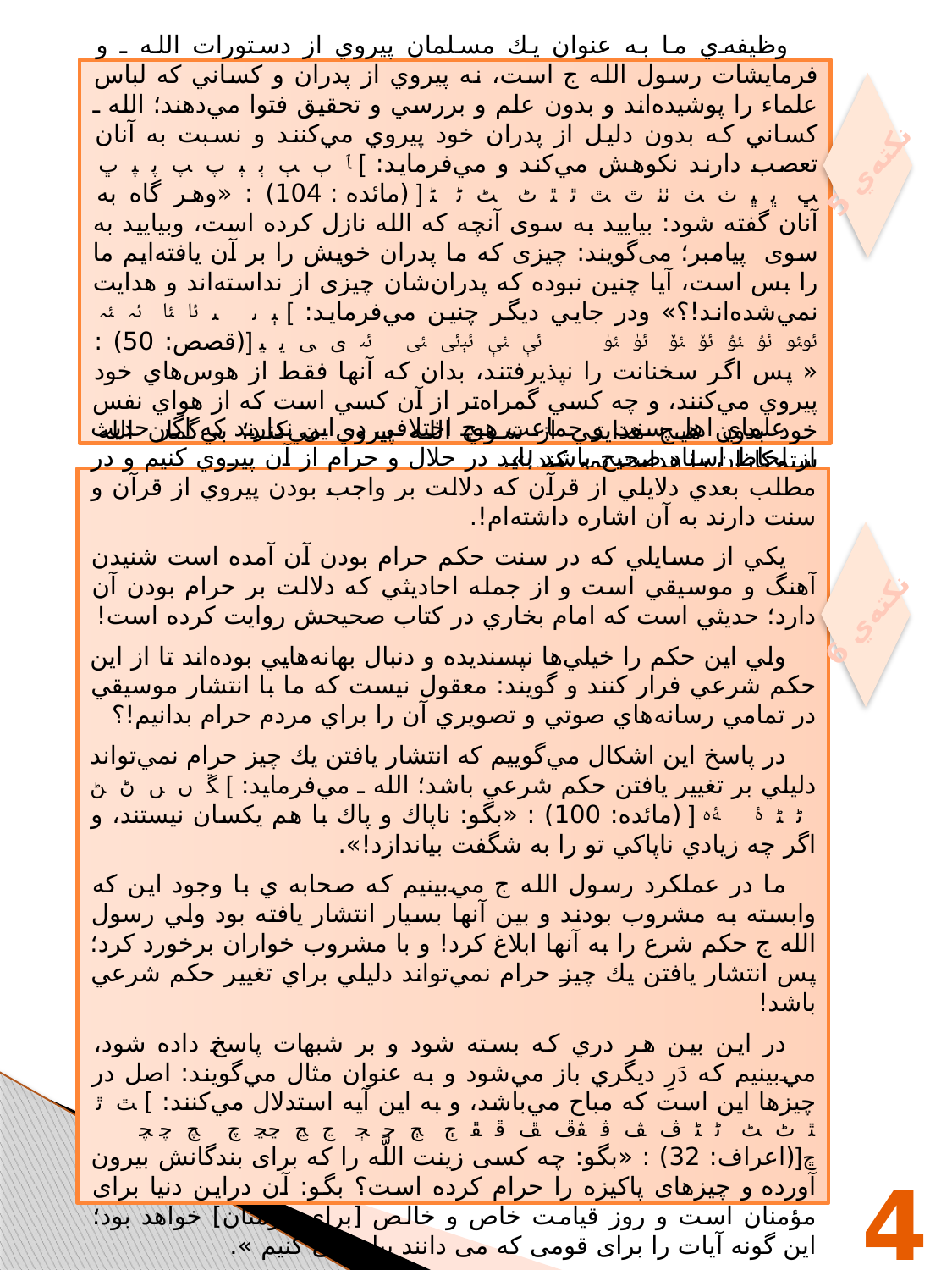

وظيفه‌ي ما به عنوان يك مسلمان پيروي از دستورات الله ـ و فرمايشات رسول الله ج است، نه پيروي از پدران و كساني كه لباس علماء را پوشيده‌اند و بدون علم و بررسي و تحقيق فتوا مي‌دهند؛ الله ـ كساني كه بدون دليل از پدران خود پيروي مي‌كنند و نسبت به آنان تعصب دارند نكوهش مي‌كند و مي‌فرمايد: ] ﭑ  ﭒ  ﭓ  ﭔ  ﭕ  ﭖ  ﭗ  ﭘ  ﭙ  ﭚ  ﭛ   ﭜ  ﭝ  ﭞ  ﭟ  ﭠﭡ  ﭢ  ﭣ  ﭤ  ﭥ  ﭦ   ﭧ  ﭨ   ﭩ [ (مائده : 104) : «وهر گاه به آنان گفته شود: بیایید به سوی آنچه که الله نازل کرده است، وبیایید به سوی  پیامبر؛ می‌گویند: چیزی که ما پدران خویش را بر آن یافته‌ایم ما را بس است، آیا چنين نبوده كه پدران‌شان چیزی از نداسته‌اند و هدايت نمي‌شده‌اند!؟» ودر جايي ديگر چنين مي‌فرمايد: ] ﯧ  ﯨ     ﯩ  ﯪ  ﯫ   ﯬ  ﯭ  ﯮﯯ  ﯰ  ﯱ  ﯲ  ﯳ   ﯴ  ﯵ         ﯶ  ﯷ  ﯸﯹ  ﯺ     ﯻ  ﯼ  ﯽ  ﯾ  ﯿ [(قصص: 50) : « پس اگر سخنانت را نپذيرفتند، بدان كه آنها فقط از هوس‌هاي خود پيروي مي‌كنند، و چه كسي گمراه‌تر از آن كسي است كه از هواي نفس خود بدون هيچ هدايتي از سوي الله پيروي مي‌كند؛ بي‌گمان الله ستم‌كاران را هدايت نمي‌كند!».

نكته‌ي 5
علماي اهل سنت و جماعت هيچ اختلافي در اين ندارند كه اگر حديث از لحاظ اسناد صحيح باشد بايد در حلال و حرام از آن پيروي كنيم و در مطلب بعدي دلايلي از قرآن كه دلالت بر واجب بودن پيروي از قرآن و سنت دارند به آن اشاره‌ داشته‌ام!.
يكي از مسايلي كه در سنت حكم حرام بودن آن آمده است شنيدن آهنگ و موسيقي است و از جمله احاديثي كه دلالت بر حرام بودن آن دارد؛ حديثي است كه امام بخاري در كتاب صحيحش روايت كرده است!
ولي اين حكم را خيلي‌ها نپسنديده و دنبال بهانه‌هايي بوده‌اند تا از اين حكم شرعي فرار كنند و گويند: معقول نيست كه ما با انتشار موسيقي در تمامي رسانه‌هاي صوتي و تصويري آن را براي مردم حرام بدانيم!؟
در پاسخ اين اشكال مي‌گوييم كه انتشار يافتن يك چيز حرام نمي‌تواند دليلي بر تغيير يافتن حكم شرعي باشد؛ الله ـ مي‌فرمايد: ] ﮝ  ﮞ  ﮟ  ﮠ  ﮡ   ﮢ  ﮣ  ﮤ     ﮥﮦ [ (مائده: 100) : «بگو: ناپاك و پاك با هم يكسان نيستند، و اگر چه زيادي ناپاكي تو را به شگفت بياندازد!».
ما در عملكرد رسول الله ج مي‌بينيم كه صحابه ي با وجود اين كه وابسته به مشروب بودند و بين آنها بسيار انتشار يافته بود ولي رسول الله ج حكم شرع را به آنها ابلاغ كرد! و با مشروب خواران برخورد كرد؛ پس انتشار يافتن يك چيز حرام نمي‌تواند دليلي براي تغيير حكم شرعي باشد!
در اين بين هر دري كه بسته شود و بر شبهات پاسخ داده شود، مي‌بينيم كه دَرِ ديگري باز مي‌شود و به عنوان مثال مي‌گويند: اصل در چيزها اين است كه مباح مي‌باشد، و به اين آيه استدلال مي‌كنند: ] ﭣ  ﭤ  ﭥ  ﭦ  ﭧ   ﭨ  ﭩ  ﭪ  ﭫ  ﭬ  ﭭﭮ  ﭯ  ﭰ  ﭱ  ﭲ   ﭳ  ﭴ  ﭵ   ﭶ  ﭷ  ﭸﭹ  ﭺ    ﭻ  ﭼ ﭽ ﭾ[(اعراف: 32) : «بگو: چه کسی زينت اللَّه را كه براى بندگانش بیرون آورده و چیزهای پاکیزه را حرام کرده است؟ بگو: آن دراین دنیا برای مؤمنان است و روز قیامت خاص و خالص [براي مؤمنان] خواهد بود؛ این گونه آیات را برای قومی که می دانند بیان می کنیم ».

نكته‌ي 6
4